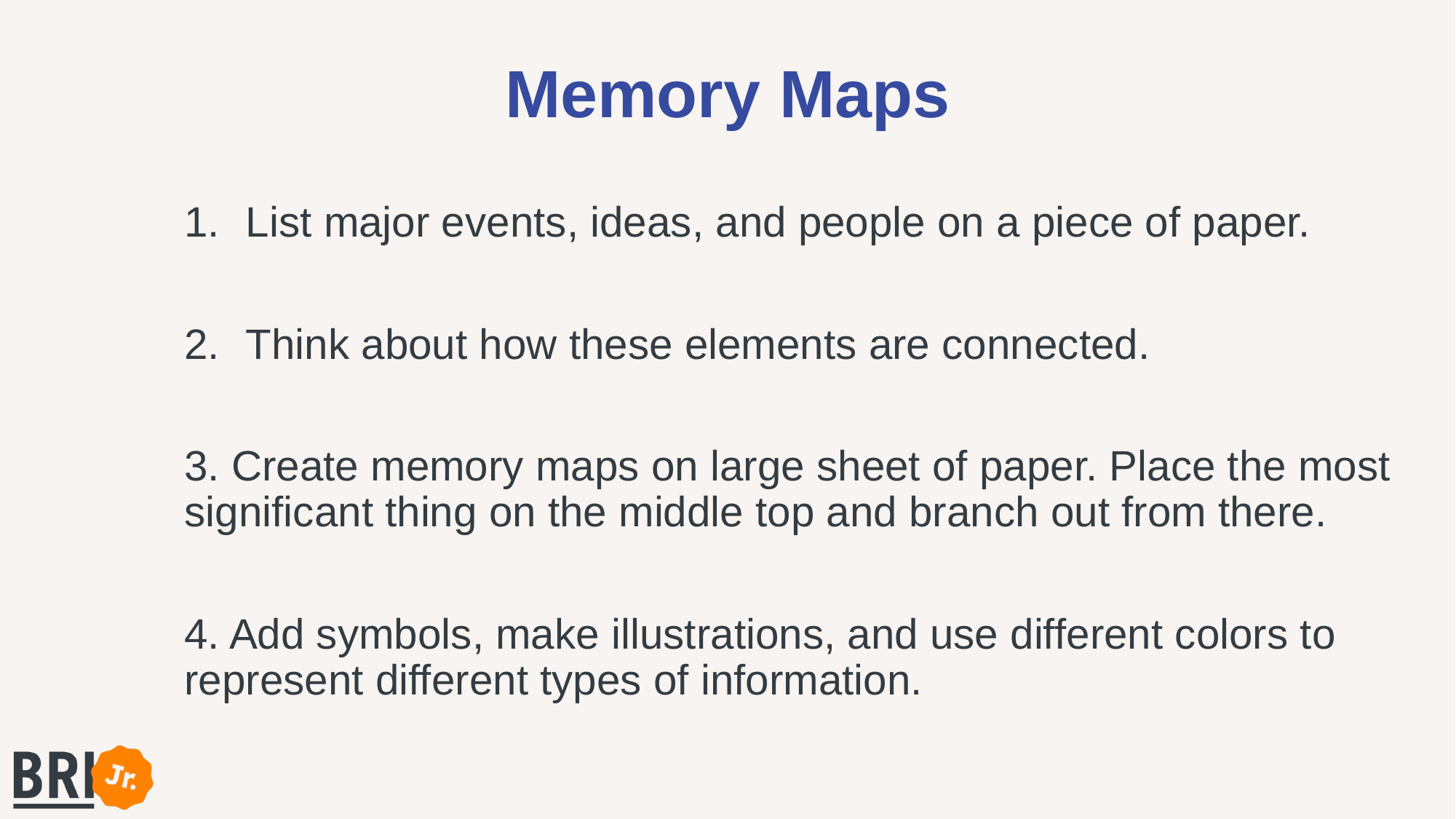

# Memory Maps
List major events, ideas, and people on a piece of paper.

Think about how these elements are connected.

3. Create memory maps on large sheet of paper. Place the most significant thing on the middle top and branch out from there.

4. Add symbols, make illustrations, and use different colors to represent different types of information.